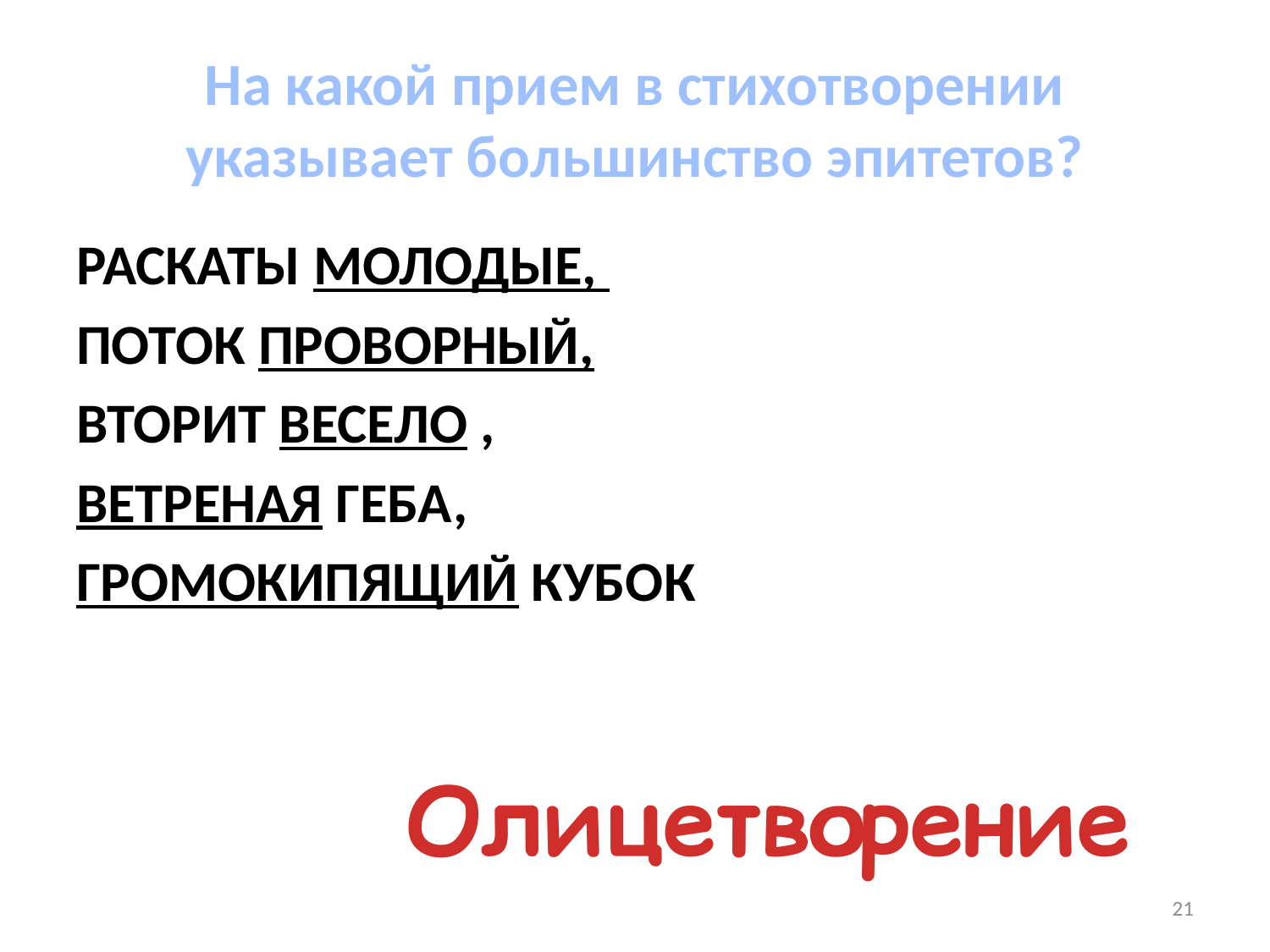

# На какой прием в стихотворении указывает большинство эпитетов?
раскаты молодые,
поток проворный,
вторит весело ,
ветреная Геба,
громокипящий кубок

Олицетворение
21